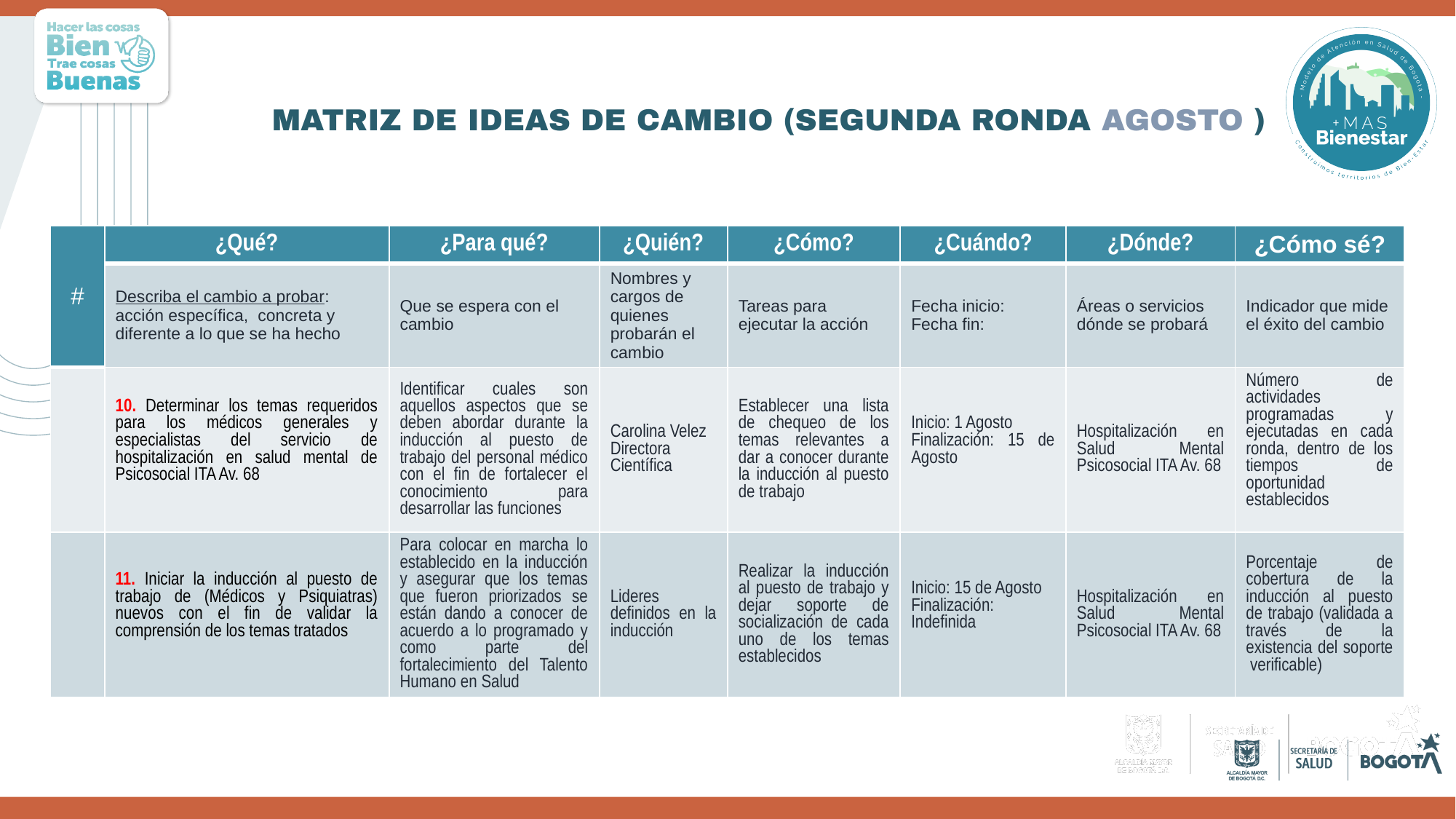

MATRIZ DE IDEAS DE CAMBIO (SEGUNDA RONDA AGOSTO )
| # | ¿Qué? | ¿Para qué? | ¿Quién? | ¿Cómo? | ¿Cuándo? | ¿Dónde? | ¿Cómo sé? |
| --- | --- | --- | --- | --- | --- | --- | --- |
|  | Describa el cambio a probar: acción específica, concreta y diferente a lo que se ha hecho | Que se espera con el cambio | Nombres y cargos de quienes probarán el cambio | Tareas para ejecutar la acción | Fecha inicio: Fecha fin: | Áreas o servicios dónde se probará | Indicador que mide el éxito del cambio |
|  | 10. Determinar los temas requeridos para los médicos generales y especialistas del servicio de hospitalización en salud mental de Psicosocial ITA Av. 68 | Identificar cuales son aquellos aspectos que se deben abordar durante la inducción al puesto de trabajo del personal médico con el fin de fortalecer el conocimiento para desarrollar las funciones | Carolina Velez Directora Científica | Establecer una lista de chequeo de los temas relevantes a dar a conocer durante la inducción al puesto de trabajo | Inicio: 1 Agosto Finalización: 15 de Agosto | Hospitalización en Salud Mental Psicosocial ITA Av. 68 | Número de actividades programadas y ejecutadas en cada ronda, dentro de los tiempos de oportunidad establecidos |
|  | 11. Iniciar la inducción al puesto de trabajo de (Médicos y Psiquiatras) nuevos con el fin de validar la comprensión de los temas tratados | Para colocar en marcha lo establecido en la inducción y asegurar que los temas que fueron priorizados se están dando a conocer de acuerdo a lo programado y como parte del fortalecimiento del Talento Humano en Salud | Lideres definidos en la inducción | Realizar la inducción al puesto de trabajo y dejar soporte de socialización de cada uno de los temas establecidos | Inicio: 15 de Agosto Finalización: Indefinida | Hospitalización en Salud Mental Psicosocial ITA Av. 68 | Porcentaje de cobertura de la inducción al puesto de trabajo (validada a través de la existencia del soporte verificable) |